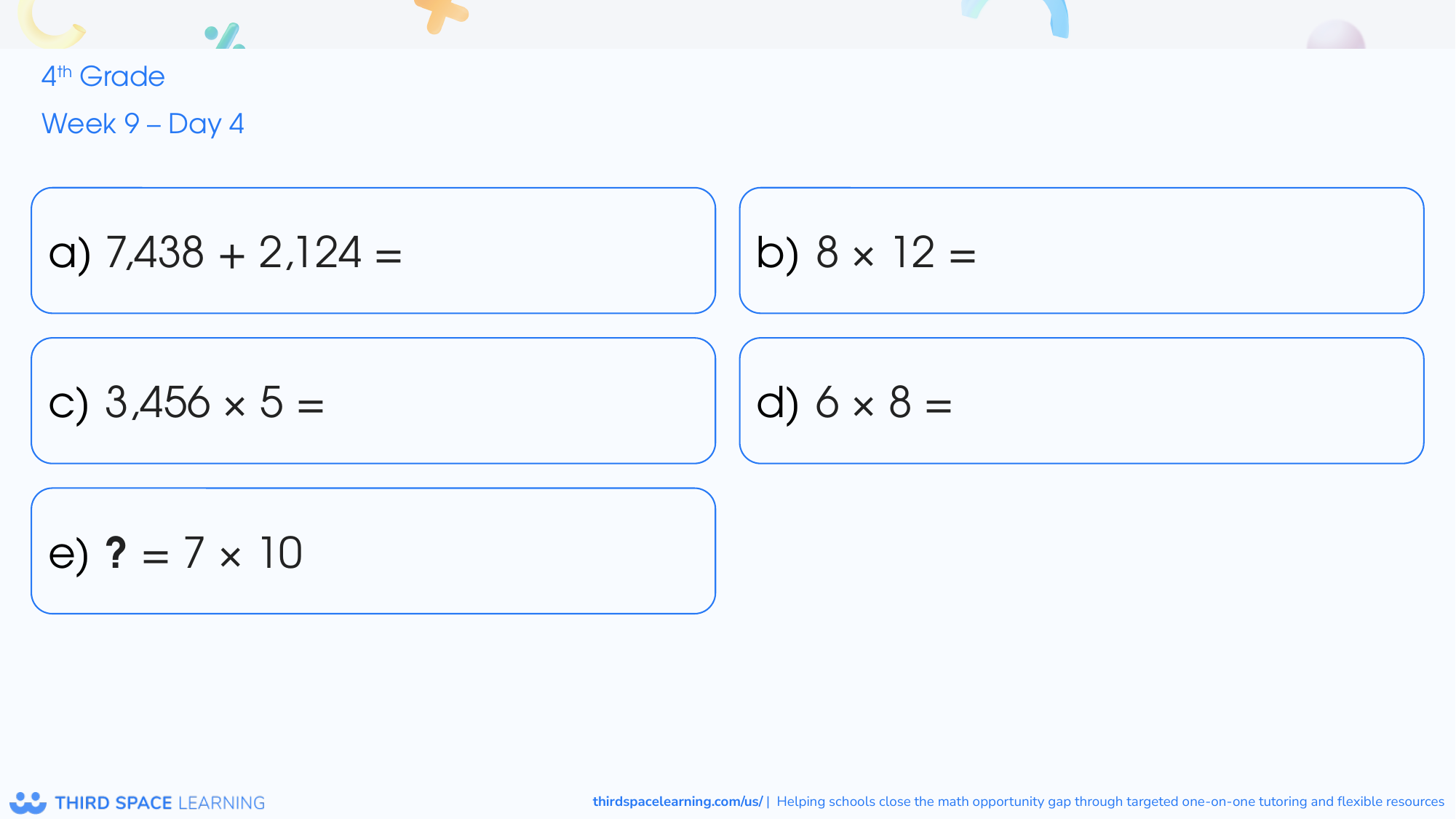

4th Grade
Week 9 – Day 4
7,438 + 2,124 =
8 × 12 =
3,456 × 5 =
6 × 8 =
? = 7 × 10